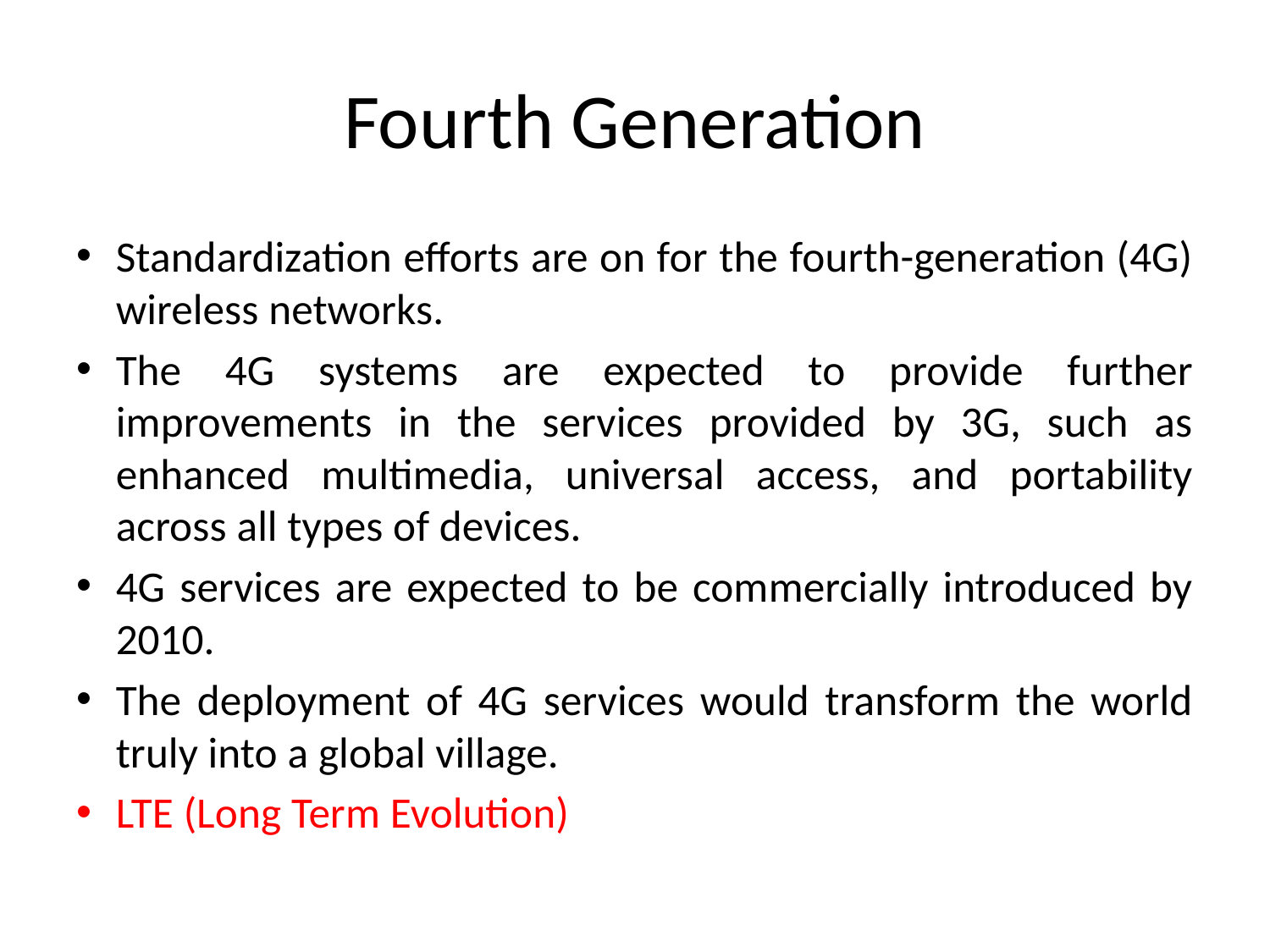

# Fourth Generation
Standardization efforts are on for the fourth-generation (4G) wireless networks.
The 4G systems are expected to provide further improvements in the services provided by 3G, such as enhanced multimedia, universal access, and portability across all types of devices.
4G services are expected to be commercially introduced by 2010.
The deployment of 4G services would transform the world truly into a global village.
LTE (Long Term Evolution)